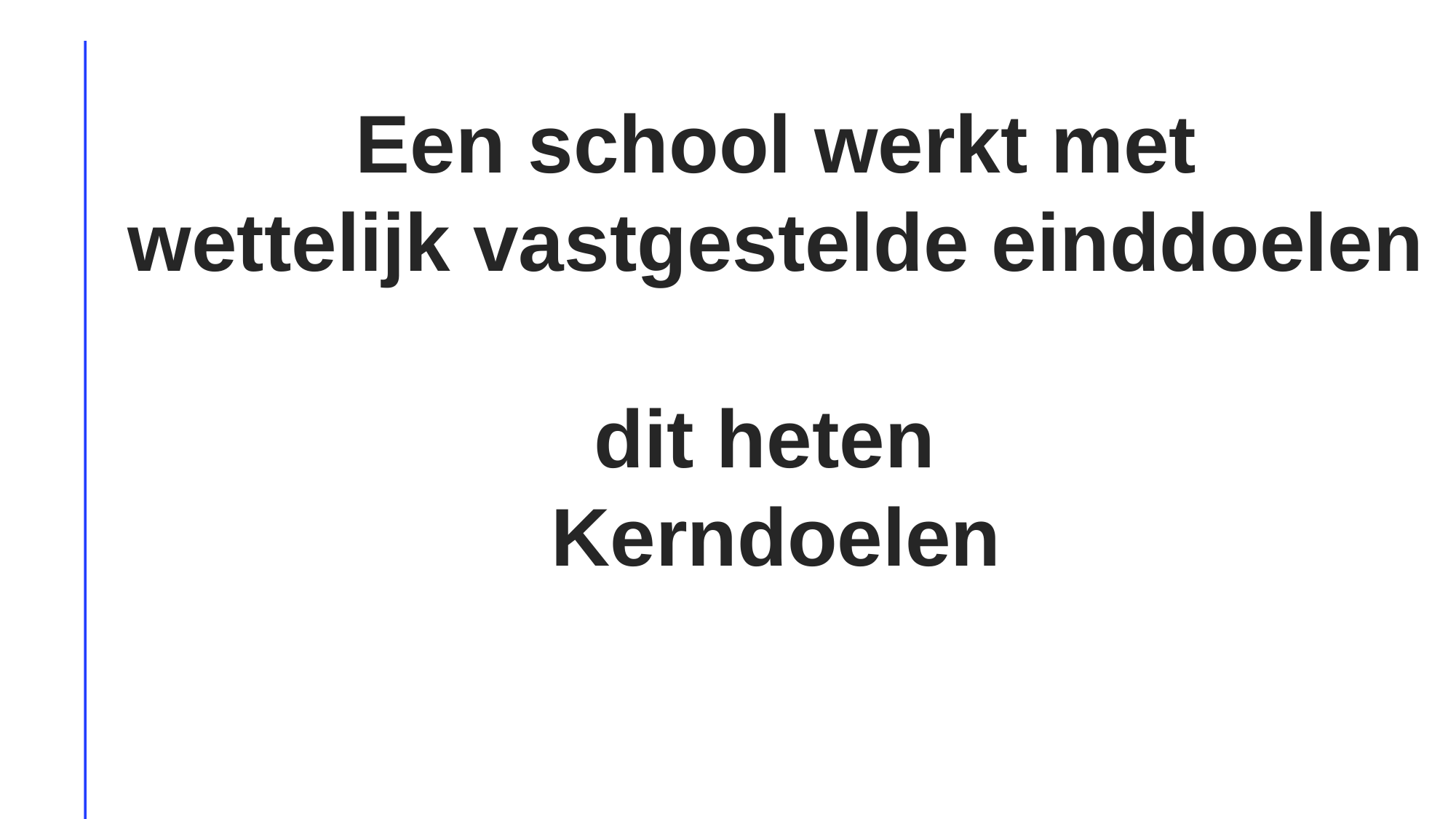

Een school werkt met
wettelijk vastgestelde einddoelen

dit heten
Kerndoelen